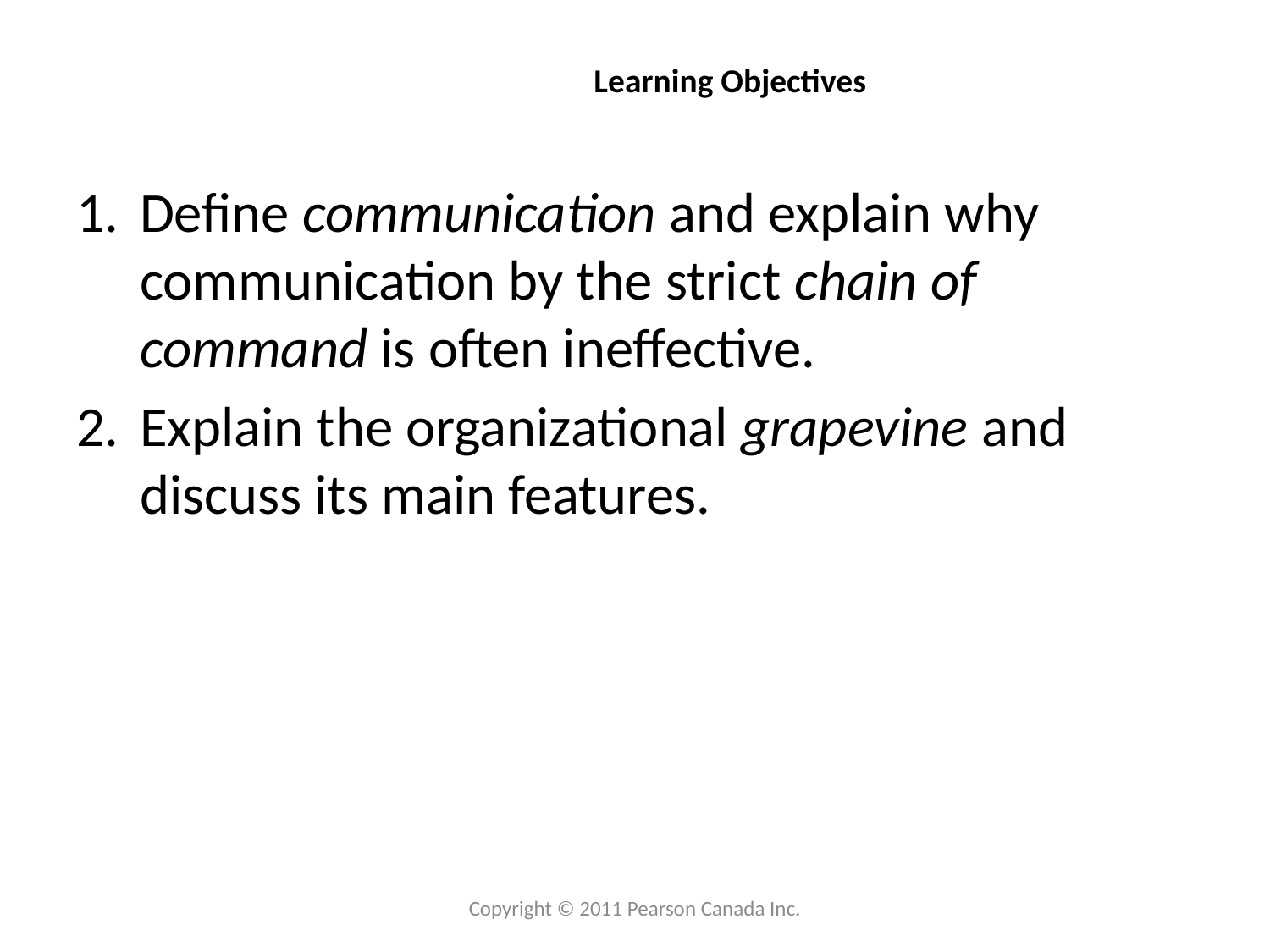

# Learning Objectives
Define communication and explain why communication by the strict chain of command is often ineffective.
Explain the organizational grapevine and discuss its main features.
Copyright © 2011 Pearson Canada Inc.